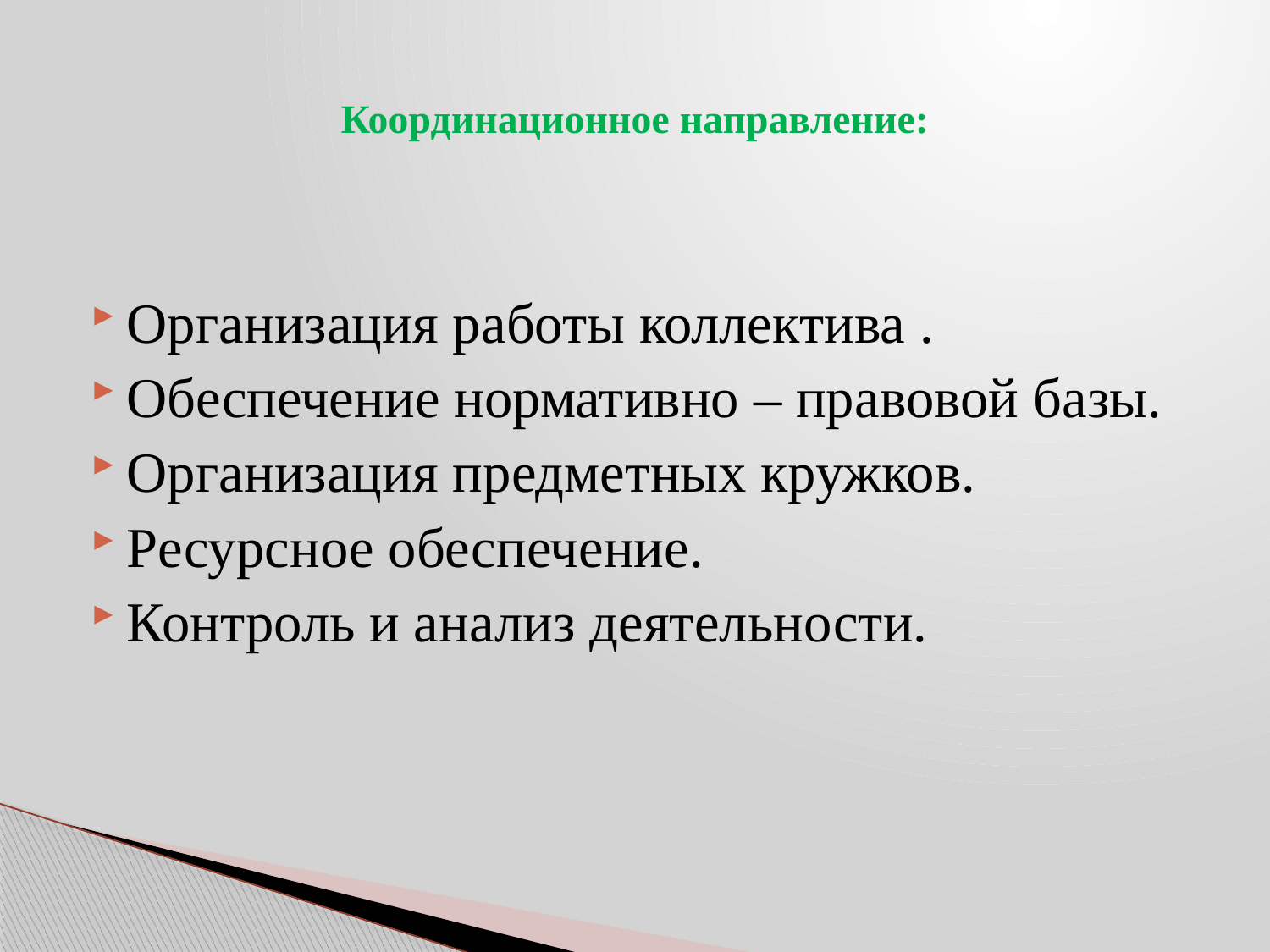

# Координационное направление:

Организация работы коллектива .
Обеспечение нормативно – правовой базы.
Организация предметных кружков.
Ресурсное обеспечение.
Контроль и анализ деятельности.